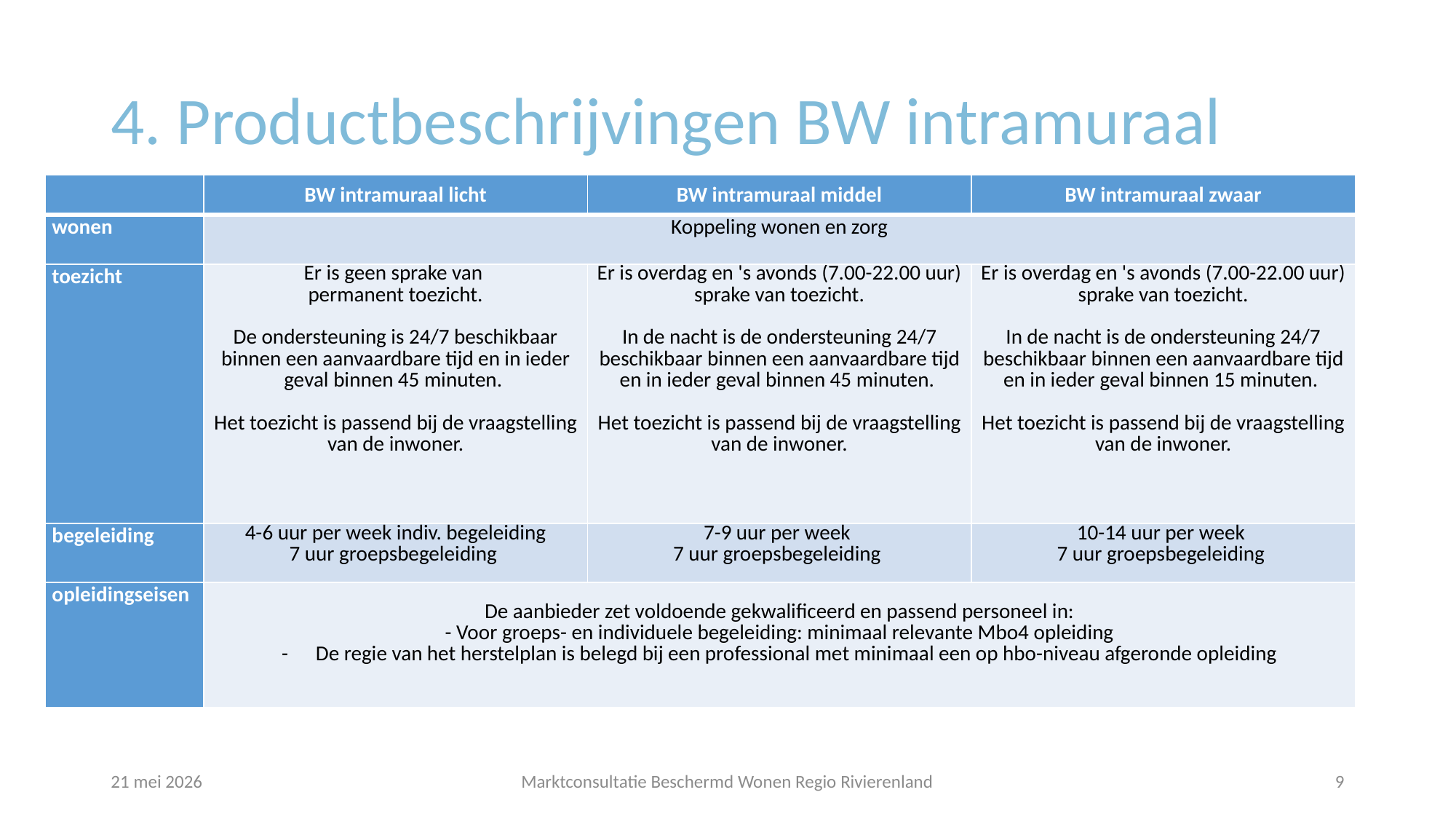

# 4. Productbeschrijvingen BW intramuraal
|  | BW intramuraal licht | BW intramuraal middel | BW intramuraal zwaar |
| --- | --- | --- | --- |
| wonen | Koppeling wonen en zorg |  |  |
| toezicht | Er is geen sprake van permanent toezicht. De ondersteuning is 24/7 beschikbaar binnen een aanvaardbare tijd en in ieder geval binnen 45 minuten. Het toezicht is passend bij de vraagstelling van de inwoner. | Er is overdag en 's avonds (7.00-22.00 uur) sprake van toezicht. In de nacht is de ondersteuning 24/7 beschikbaar binnen een aanvaardbare tijd en in ieder geval binnen 45 minuten. Het toezicht is passend bij de vraagstelling van de inwoner. | Er is overdag en 's avonds (7.00-22.00 uur) sprake van toezicht. In de nacht is de ondersteuning 24/7 beschikbaar binnen een aanvaardbare tijd en in ieder geval binnen 15 minuten. Het toezicht is passend bij de vraagstelling van de inwoner. |
| begeleiding | 4-6 uur per week indiv. begeleiding 7 uur groepsbegeleiding | 7-9 uur per week 7 uur groepsbegeleiding | 10-14 uur per week 7 uur groepsbegeleiding |
| opleidingseisen | De aanbieder zet voldoende gekwalificeerd en passend personeel in: - Voor groeps- en individuele begeleiding: minimaal relevante Mbo4 opleiding De regie van het herstelplan is belegd bij een professional met minimaal een op hbo-niveau afgeronde opleiding |  |  |
21 mei 2026
Marktconsultatie Beschermd Wonen Regio Rivierenland
9